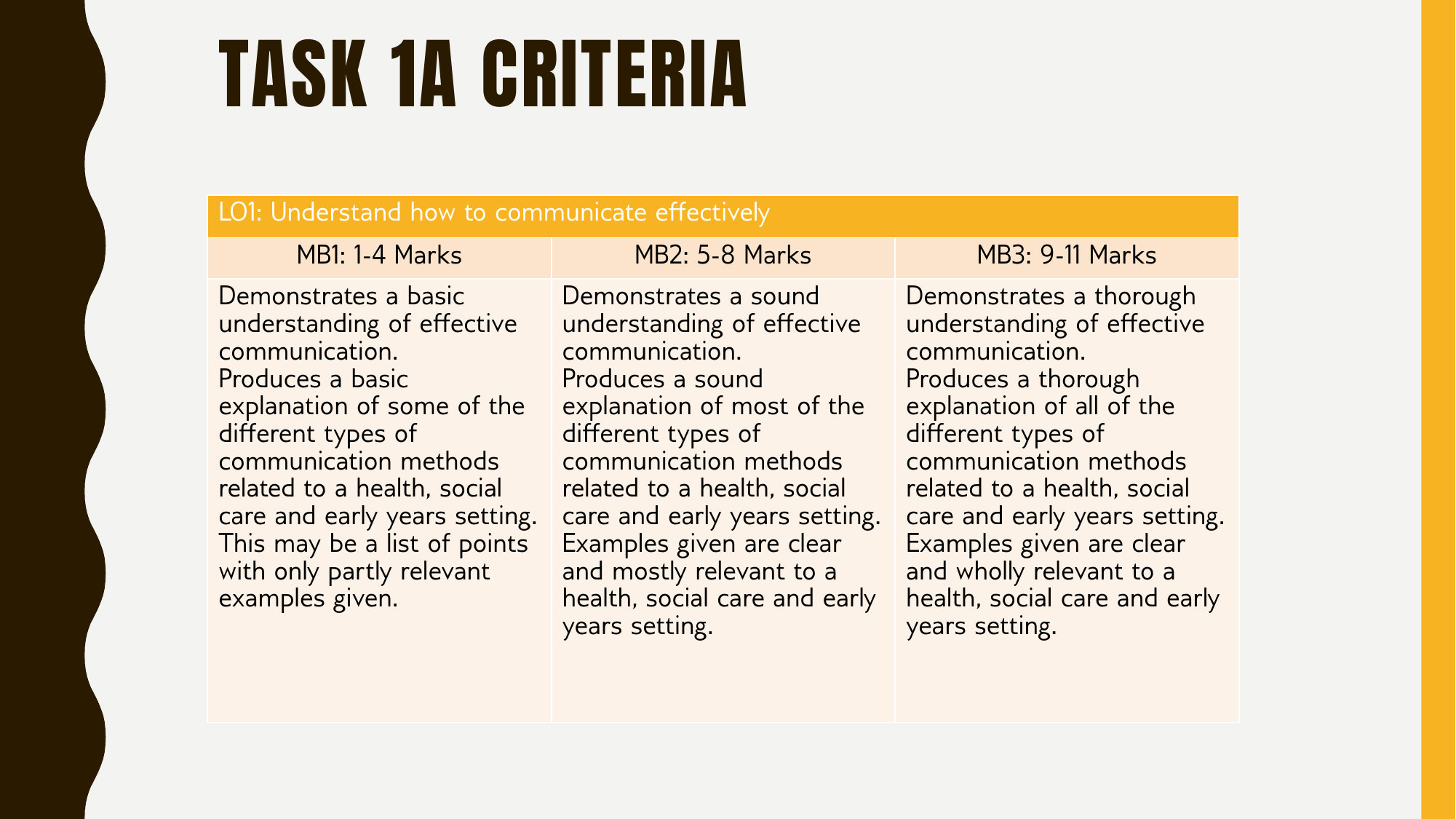

# Task 1a Criteria
| LO1: Understand how to communicate effectively |  |  |
| --- | --- | --- |
| MB1: 1-4 Marks | MB2: 5-8 Marks | MB3: 9-11 Marks |
| Demonstrates a basic understanding of effective communication. Produces a basic explanation of some of the different types of communication methods related to a health, social care and early years setting. This may be a list of points with only partly relevant examples given. | Demonstrates a sound understanding of effective communication. Produces a sound explanation of most of the different types of communication methods related to a health, social care and early years setting. Examples given are clear and mostly relevant to a health, social care and early years setting. | Demonstrates a thorough understanding of effective communication. Produces a thorough explanation of all of the different types of communication methods related to a health, social care and early years setting. Examples given are clear and wholly relevant to a health, social care and early years setting. |